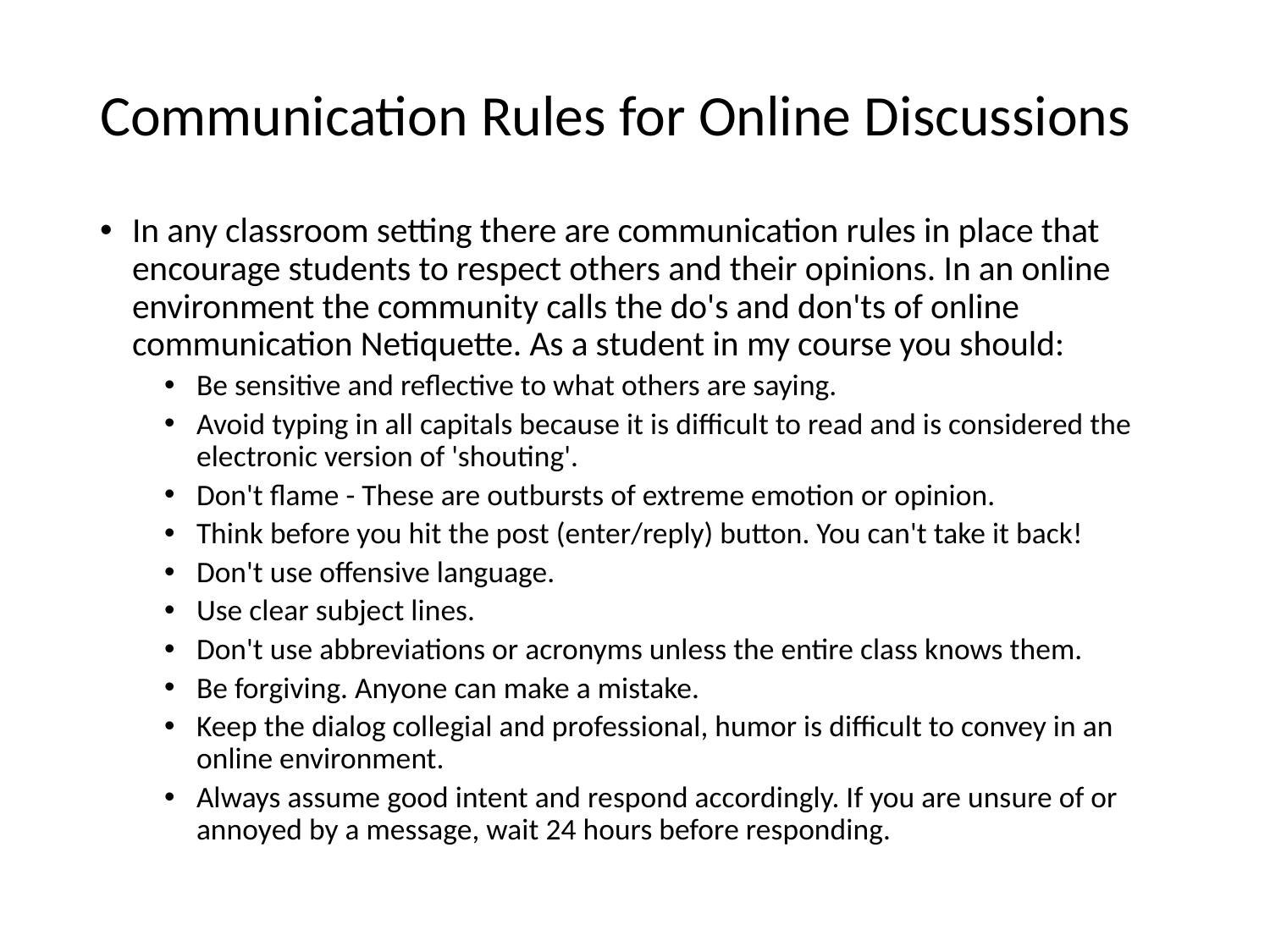

# Communication Rules for Online Discussions
In any classroom setting there are communication rules in place that encourage students to respect others and their opinions. In an online environment the community calls the do's and don'ts of online communication Netiquette. As a student in my course you should:
Be sensitive and reflective to what others are saying.
Avoid typing in all capitals because it is difficult to read and is considered the electronic version of 'shouting'.
Don't flame - These are outbursts of extreme emotion or opinion.
Think before you hit the post (enter/reply) button. You can't take it back!
Don't use offensive language.
Use clear subject lines.
Don't use abbreviations or acronyms unless the entire class knows them.
Be forgiving. Anyone can make a mistake.
Keep the dialog collegial and professional, humor is difficult to convey in an online environment.
Always assume good intent and respond accordingly. If you are unsure of or annoyed by a message, wait 24 hours before responding.